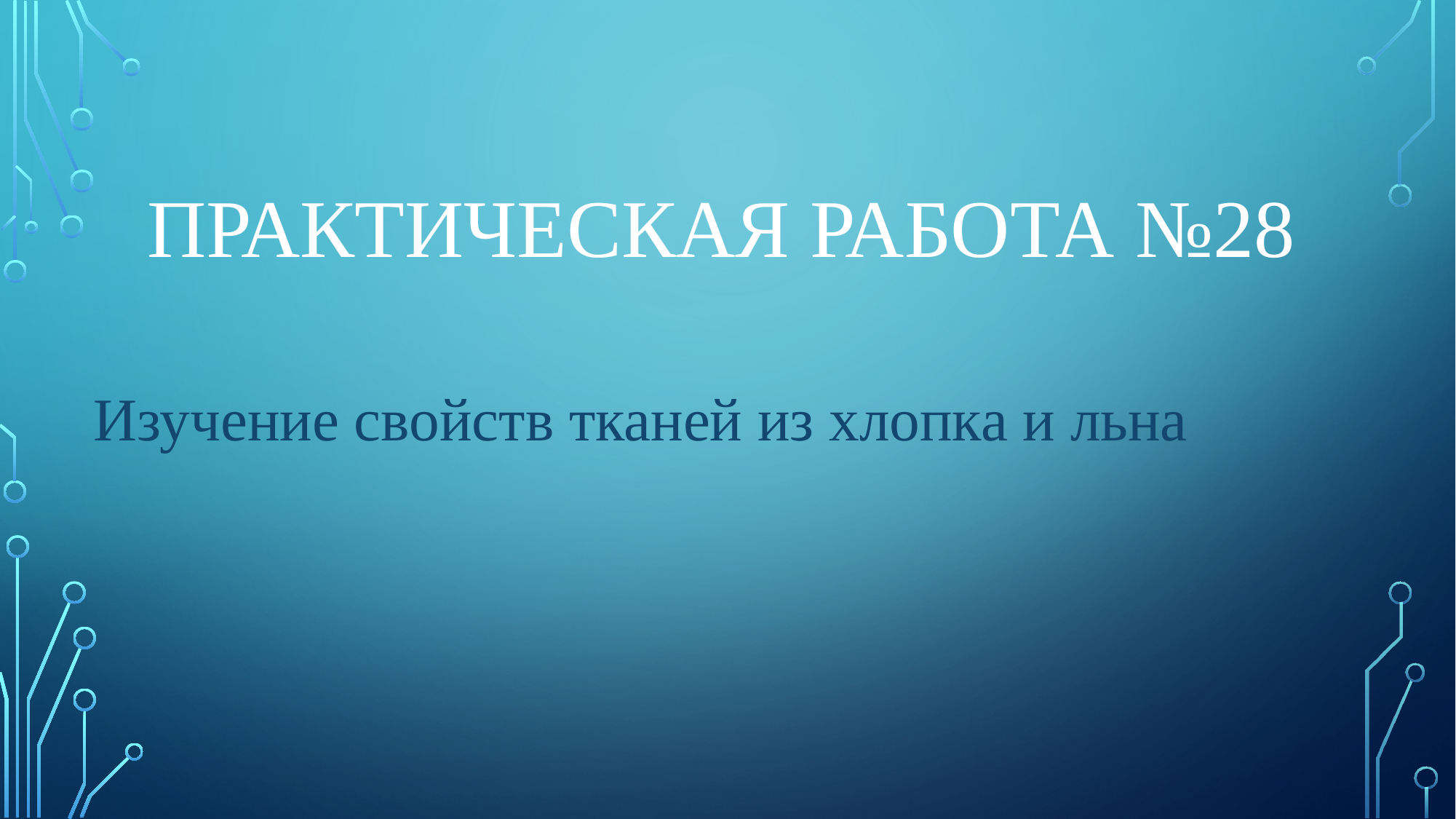

# Практическая работа №28
Изучение свойств тканей из хлопка и льна